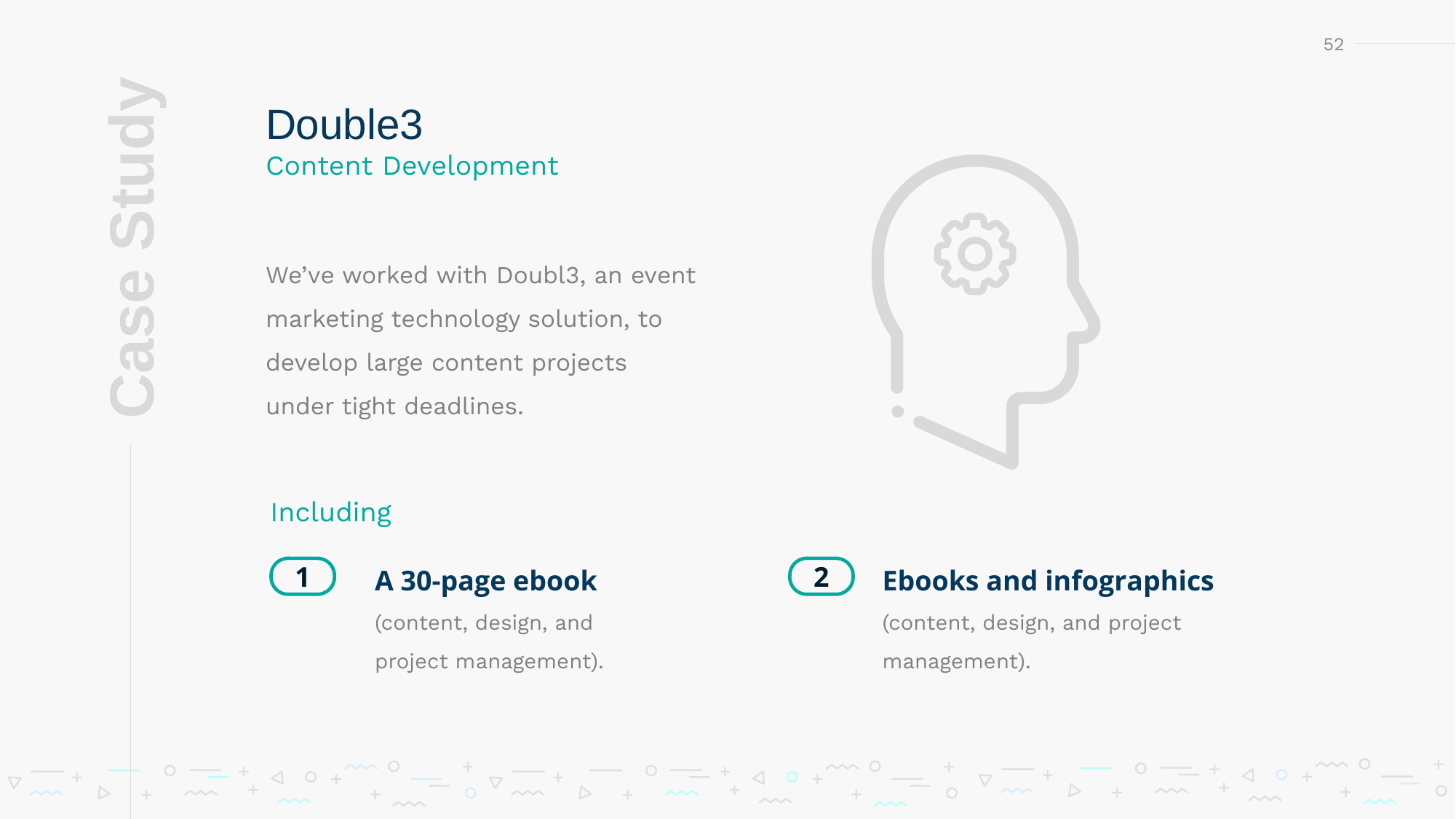

52
Double3
Content Development

Case Study
We’ve worked with Doubl3, an event marketing technology solution, to develop large content projects under tight deadlines.
Including
A 30-page ebook
(content, design, and project management).
Ebooks and infographics
(content, design, and project management).
1
2